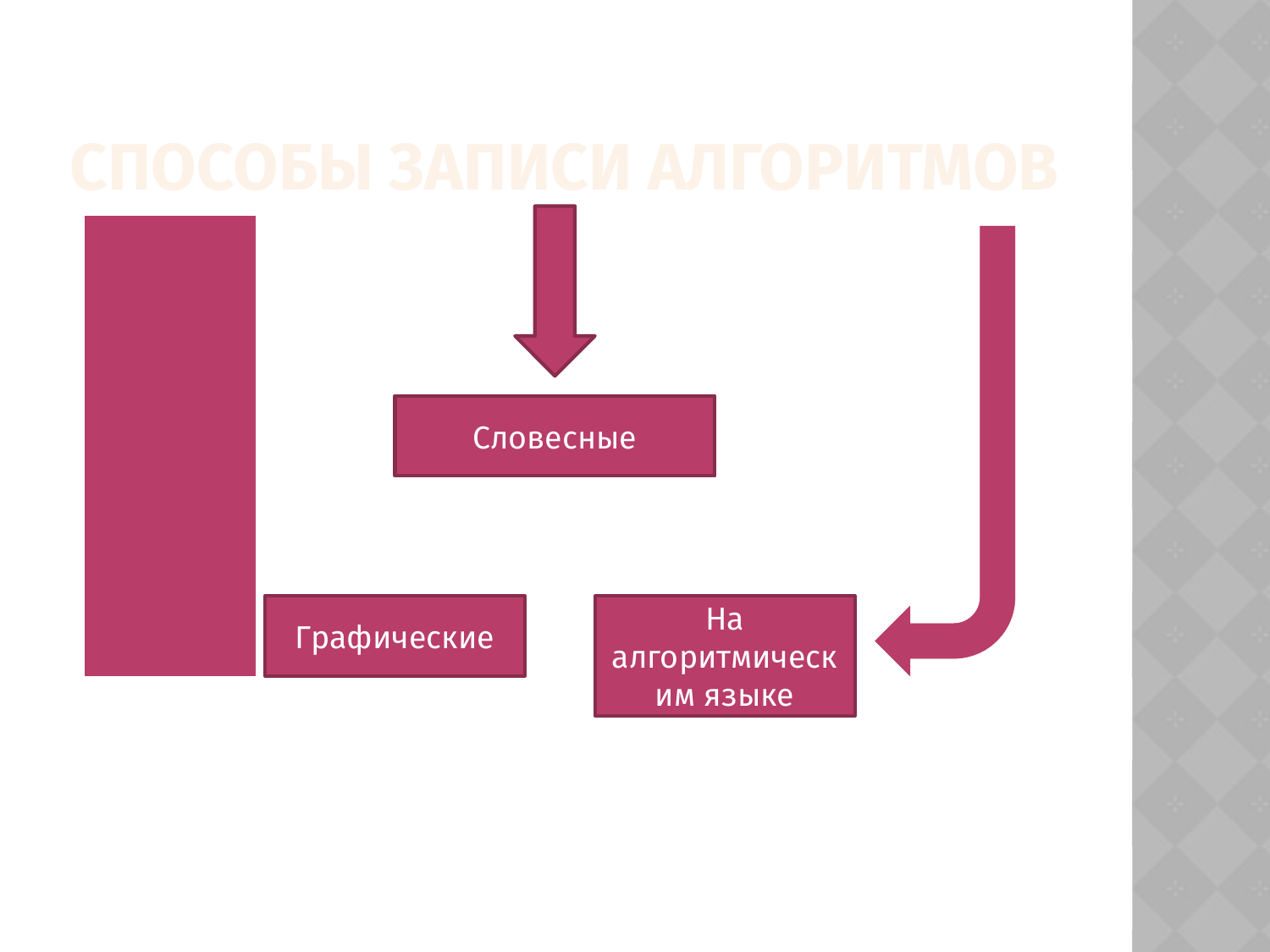

Способы записи алгоритмов

Словесные
Графические
На алгоритмическим языке